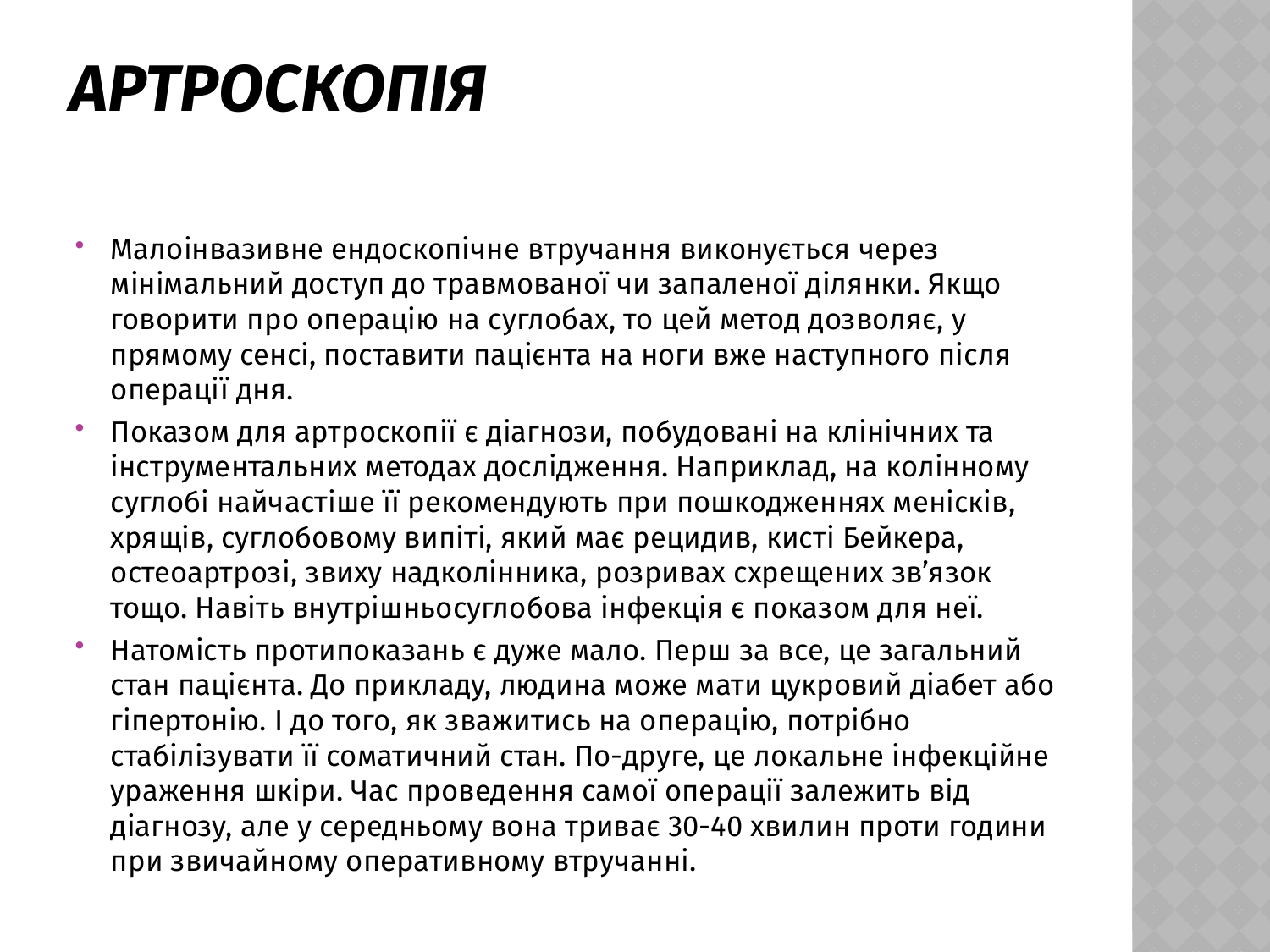

# Артроскопія
Малоінвазивне ендоскопічне втручання виконується через мінімальний доступ до травмованої чи запаленої ділянки. Якщо говорити про операцію на суглобах, то цей метод дозволяє, у прямому сенсі, поставити пацієнта на ноги вже наступного після операції дня.
Показом для артроскопії є діагнози, побудовані на клінічних та інструментальних методах дослідження. Наприклад, на колінному суглобі найчастіше її рекомендують при пошкодженнях менісків, хрящів, суглобовому випіті, який має рецидив, кисті Бейкера, остеоартрозі, звиху надколінника, розривах схрещених зв’язок тощо. Навіть внутрішньосуглобова інфекція є показом для неї.
Натомість протипоказань є дуже мало. Перш за все, це загальний стан пацієнта. До прикладу, людина може мати цукровий діабет або гіпертонію. І до того, як зважитись на операцію, потрібно стабілізувати її соматичний стан. По-друге, це локальне інфекційне ураження шкіри. Час проведення самої операції залежить від діагнозу, але у середньому вона триває 30-40 хвилин проти години при звичайному оперативному втручанні.